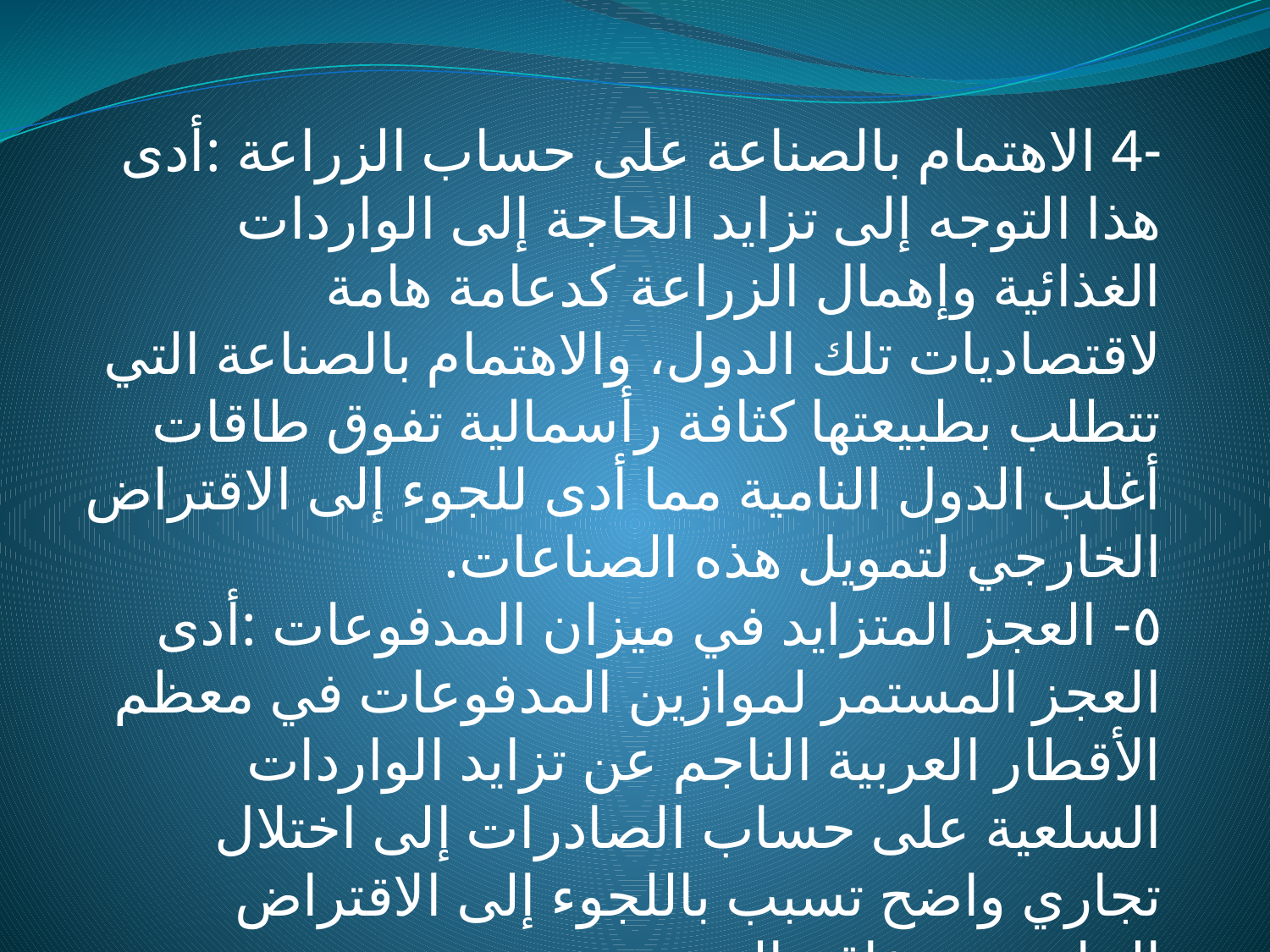

-4 الاهتمام بالصناعة على حساب الزراعة :أدى هذا التوجه إلى تزايد الحاجة إلى الواردات الغذائية وإهمال الزراعة كدعامة هامة لاقتصاديات تلك الدول، والاهتمام بالصناعة التي تتطلب بطبيعتها كثافة رأسمالية تفوق طاقات أغلب الدول النامية مما أدى للجوء إلى الاقتراض الخارجي لتمويل هذه الصناعات.
٥- العجز المتزايد في ميزان المدفوعات :أدى العجز المستمر لموازين المدفوعات في معظم الأقطار العربية الناجم عن تزايد الواردات السلعية على حساب الصادرات إلى اختلال تجاري واضح تسبب باللجوء إلى الاقتراض الخارجي وتفاقم المديونية.